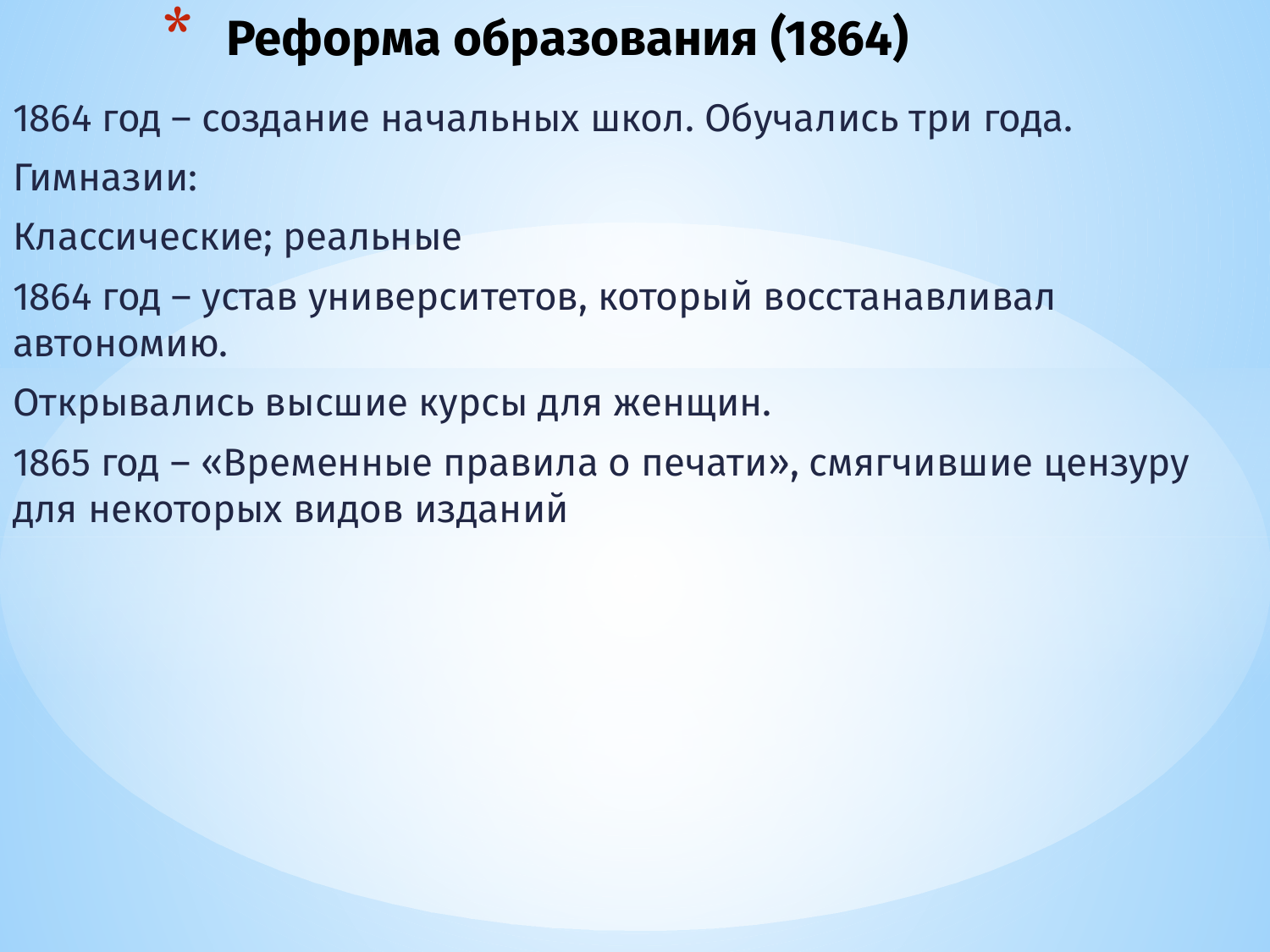

# Реформа образования (1864)
1864 год – создание начальных школ. Обучались три года.
Гимназии:
Классические; реальные
1864 год – устав университетов, который восстанавливал автономию.
Открывались высшие курсы для женщин.
1865 год – «Временные правила о печати», смягчившие цензуру для некоторых видов изданий